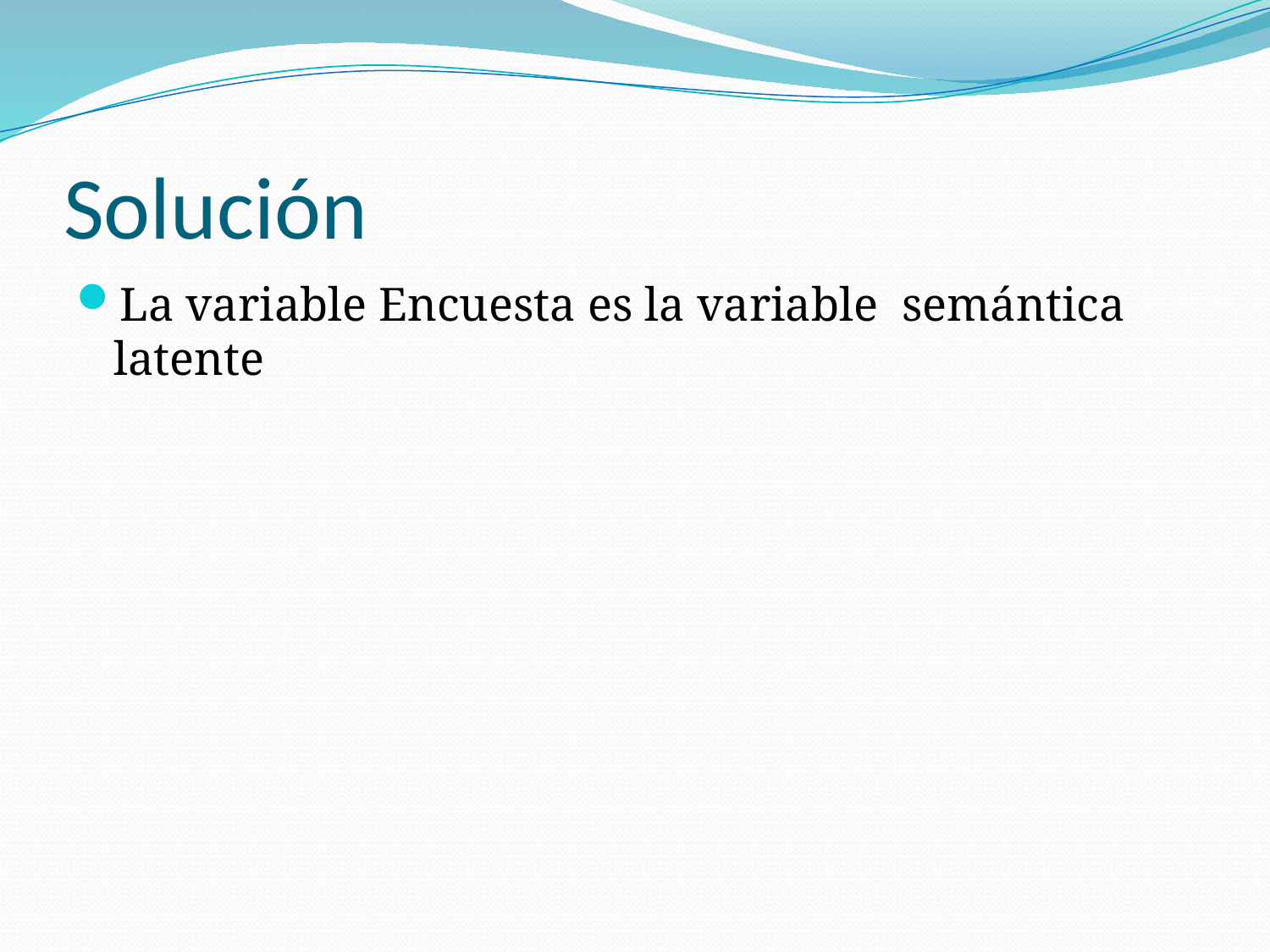

# Solución
La variable Encuesta es la variable  semántica latente